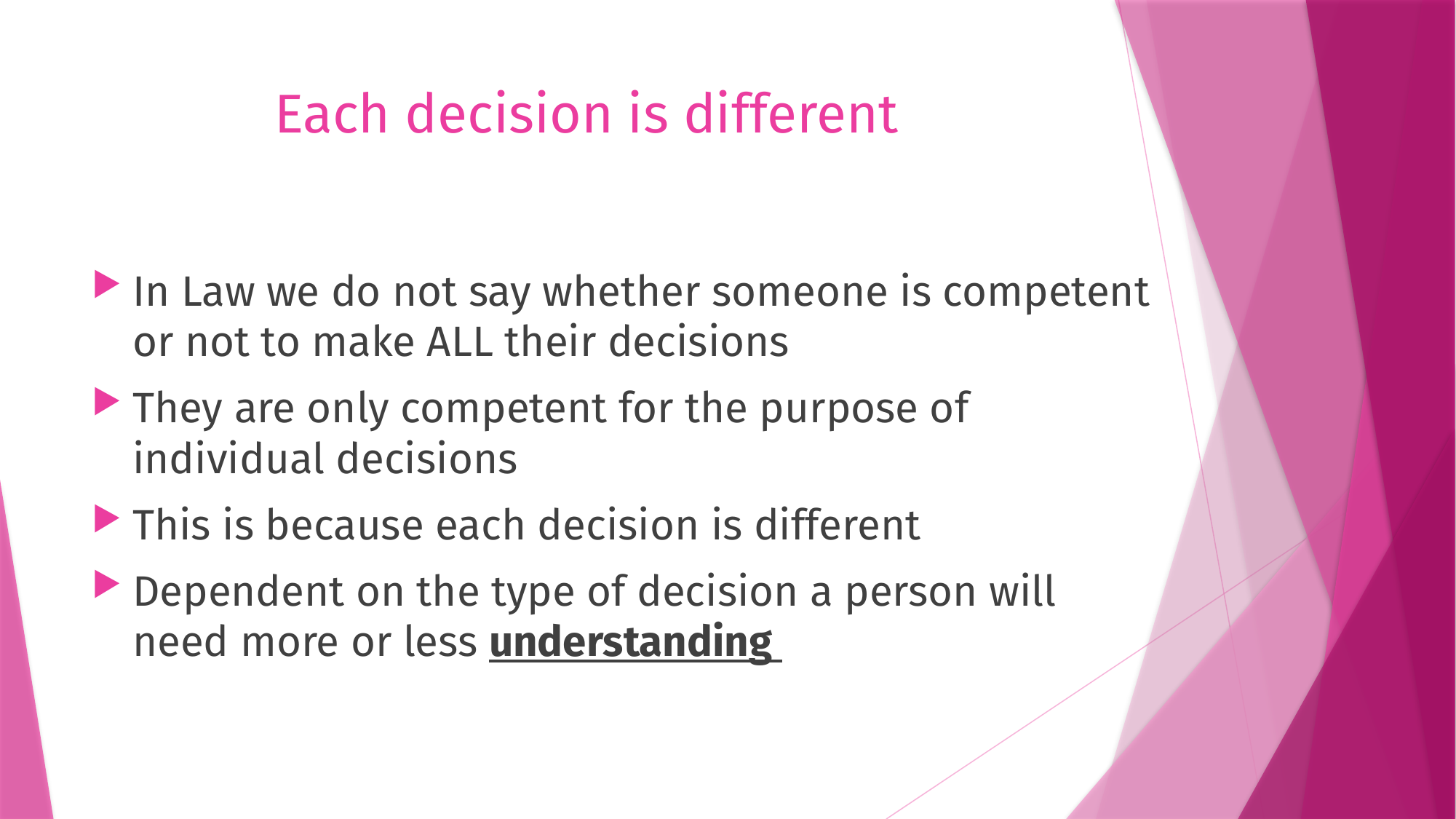

# Each decision is different
In Law we do not say whether someone is competent or not to make ALL their decisions
They are only competent for the purpose of individual decisions
This is because each decision is different
Dependent on the type of decision a person will need more or less understanding